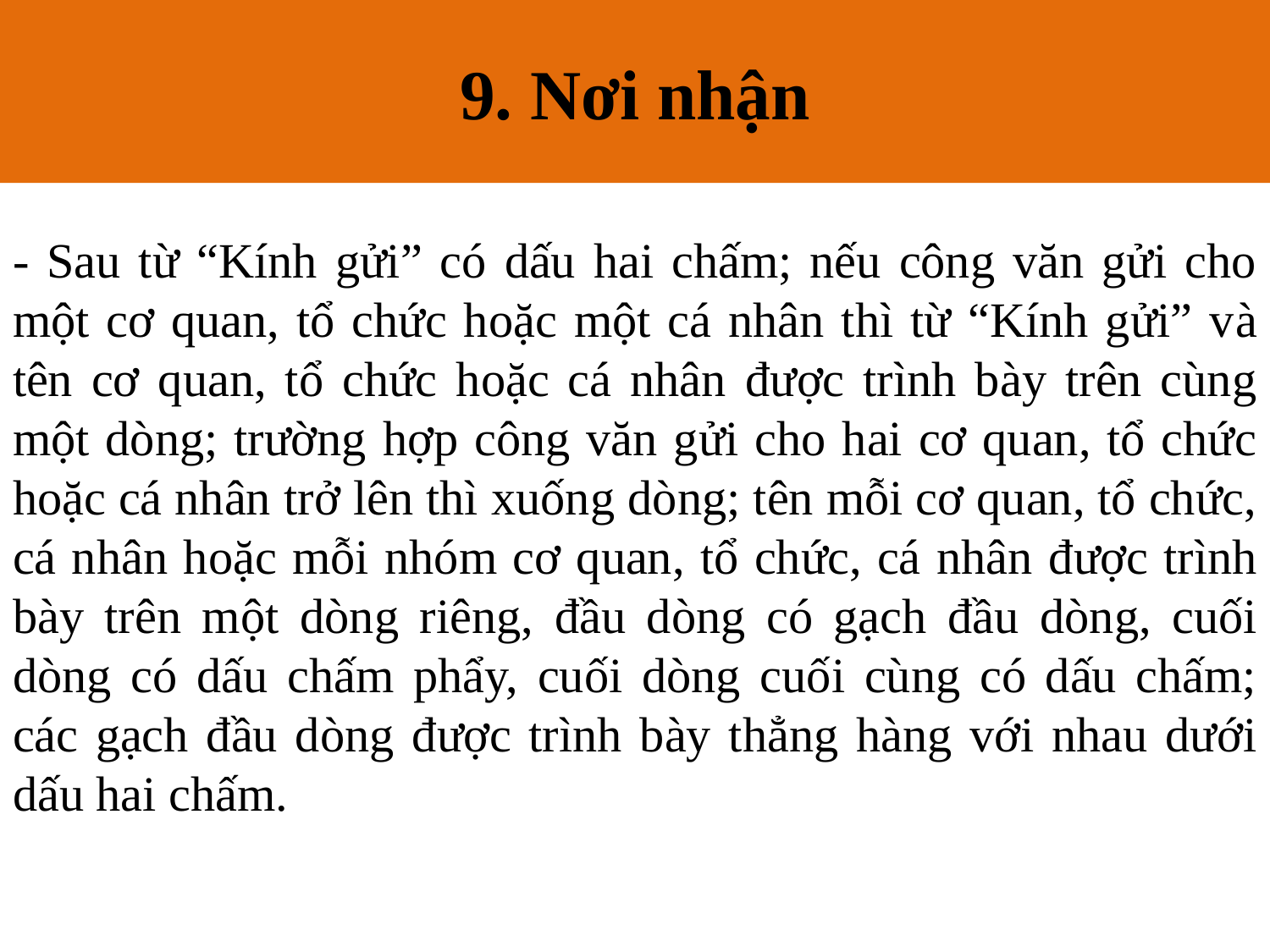

9. Nơi nhận
# 9. Nơi nhận
- Sau từ “Kính gửi” có dấu hai chấm; nếu công văn gửi cho một cơ quan, tổ chức hoặc một cá nhân thì từ “Kính gửi” và tên cơ quan, tổ chức hoặc cá nhân được trình bày trên cùng một dòng; trường hợp công văn gửi cho hai cơ quan, tổ chức hoặc cá nhân trở lên thì xuống dòng; tên mỗi cơ quan, tổ chức, cá nhân hoặc mỗi nhóm cơ quan, tổ chức, cá nhân được trình bày trên một dòng riêng, đầu dòng có gạch đầu dòng, cuối dòng có dấu chấm phẩy, cuối dòng cuối cùng có dấu chấm; các gạch đầu dòng được trình bày thẳng hàng với nhau dưới dấu hai chấm.